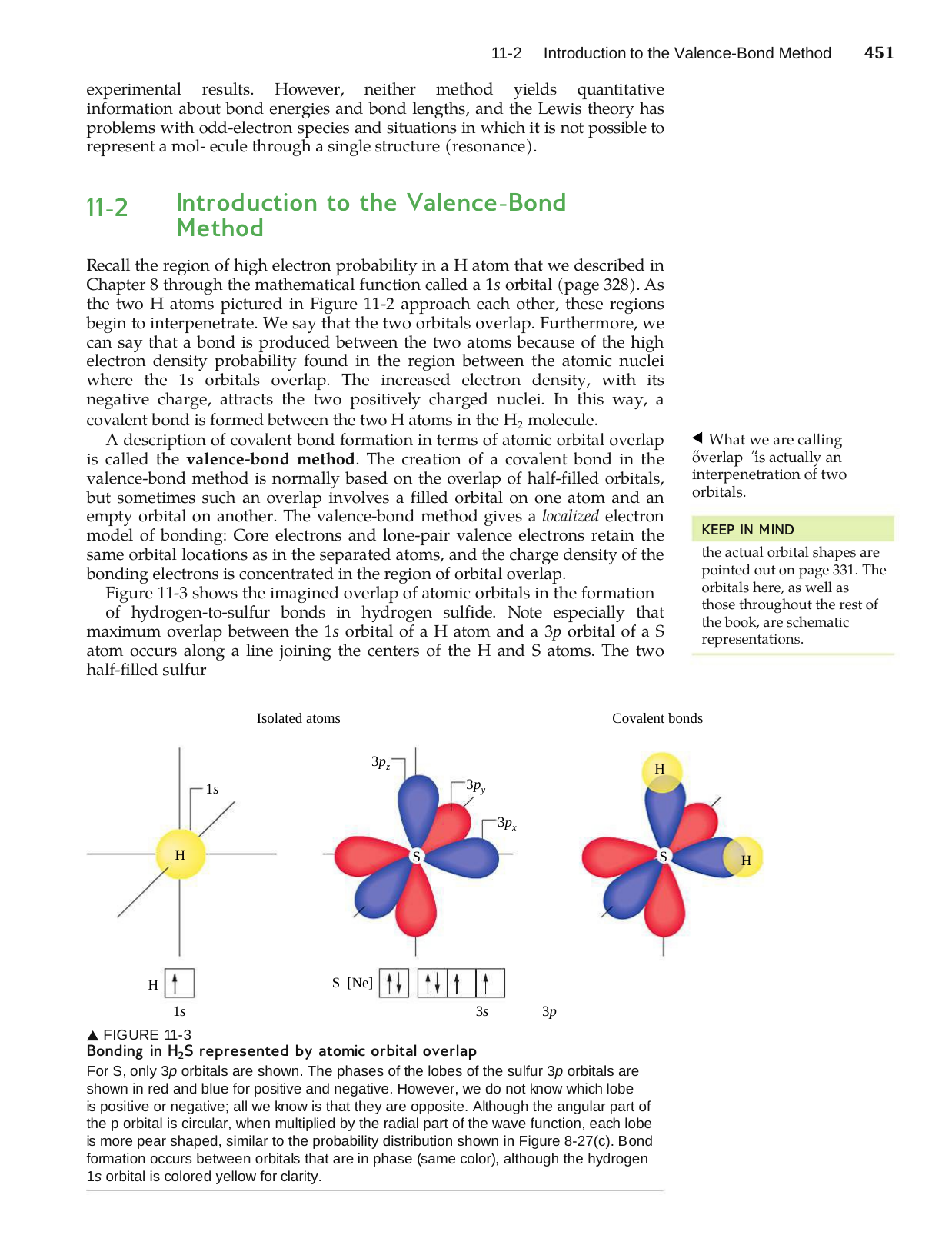

Introduction to the Valence-Bond Method	451
11-2
experimental results. However, neither method yields quantitative information about bond energies and bond lengths, and the Lewis theory has problems with odd-electron species and situations in which it is not possible to represent a mol- ecule through a single structure (resonance).
11-2
Introduction to the Valence-Bond Method
Recall the region of high electron probability in a H atom that we described in Chapter 8 through the mathematical function called a 1s orbital (page 328). As the two H atoms pictured in Figure 11-2 approach each other, these regions begin to interpenetrate. We say that the two orbitals overlap. Furthermore, we can say that a bond is produced between the two atoms because of the high electron density probability found in the region between the atomic nuclei where the 1s orbitals overlap. The increased electron density, with its negative charge, attracts the two positively charged nuclei. In this way, a covalent bond is formed between the two H atoms in the H2 molecule.
A description of covalent bond formation in terms of atomic orbital overlap is called the valence-bond method. The creation of a covalent bond in the valence-bond method is normally based on the overlap of half-filled orbitals, but sometimes such an overlap involves a filled orbital on one atom and an empty orbital on another. The valence-bond method gives a localized electron model of bonding: Core electrons and lone-pair valence electrons retain the same orbital locations as in the separated atoms, and the charge density of the bonding electrons is concentrated in the region of orbital overlap.
Figure 11-3 shows the imagined overlap of atomic orbitals in the formation
of hydrogen-to-sulfur bonds in hydrogen sulfide. Note especially that maximum overlap between the 1s orbital of a H atom and a 3p orbital of a S atom occurs along a line joining the centers of the H and S atoms. The two half-filled sulfur
What we are calling overlap   is actually an interpenetration of two orbitals.

KEEP IN MIND
the actual orbital shapes are pointed out on page 331. The orbitals here, as well as
those throughout the rest of the book, are schematic representations.
Isolated atoms
Covalent bonds
3pz
H
3py
1s
3px
H
S
S
H
S  [Ne]
H
1s	3s	3p
 FIGURE 11-3
Bonding in H2S represented by atomic orbital overlap
For S, only 3p orbitals are shown. The phases of the lobes of the sulfur 3p orbitals are shown in red and blue for positive and negative. However, we do not know which lobe
is positive or negative; all we know is that they are opposite. Although the angular part of the p orbital is circular, when multiplied by the radial part of the wave function, each lobe is more pear shaped, similar to the probability distribution shown in Figure 8-27(c). Bond formation occurs between orbitals that are in phase (same color), although the hydrogen 1s orbital is colored yellow for clarity.